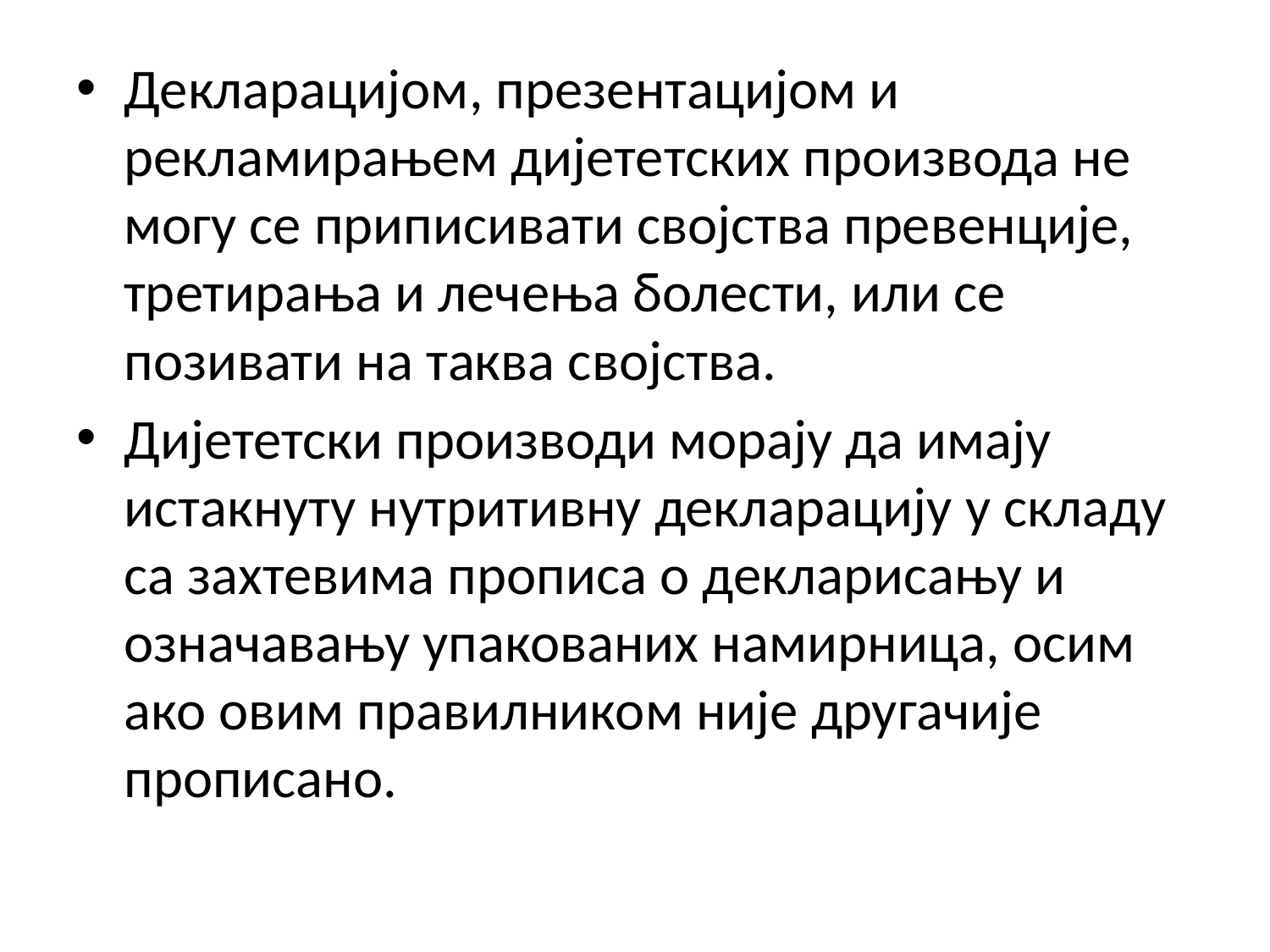

Декларацијом, презентацијом и рекламирањем дијететских производа не могу се приписивати својства превенције, третирања и лечења болести, или се позивати на таква својства.
Дијететски производи морају да имају истакнуту нутритивну декларацију у складу са захтевима прописа о декларисању и означавању упакованих намирница, осим ако овим правилником није другачије прописано.